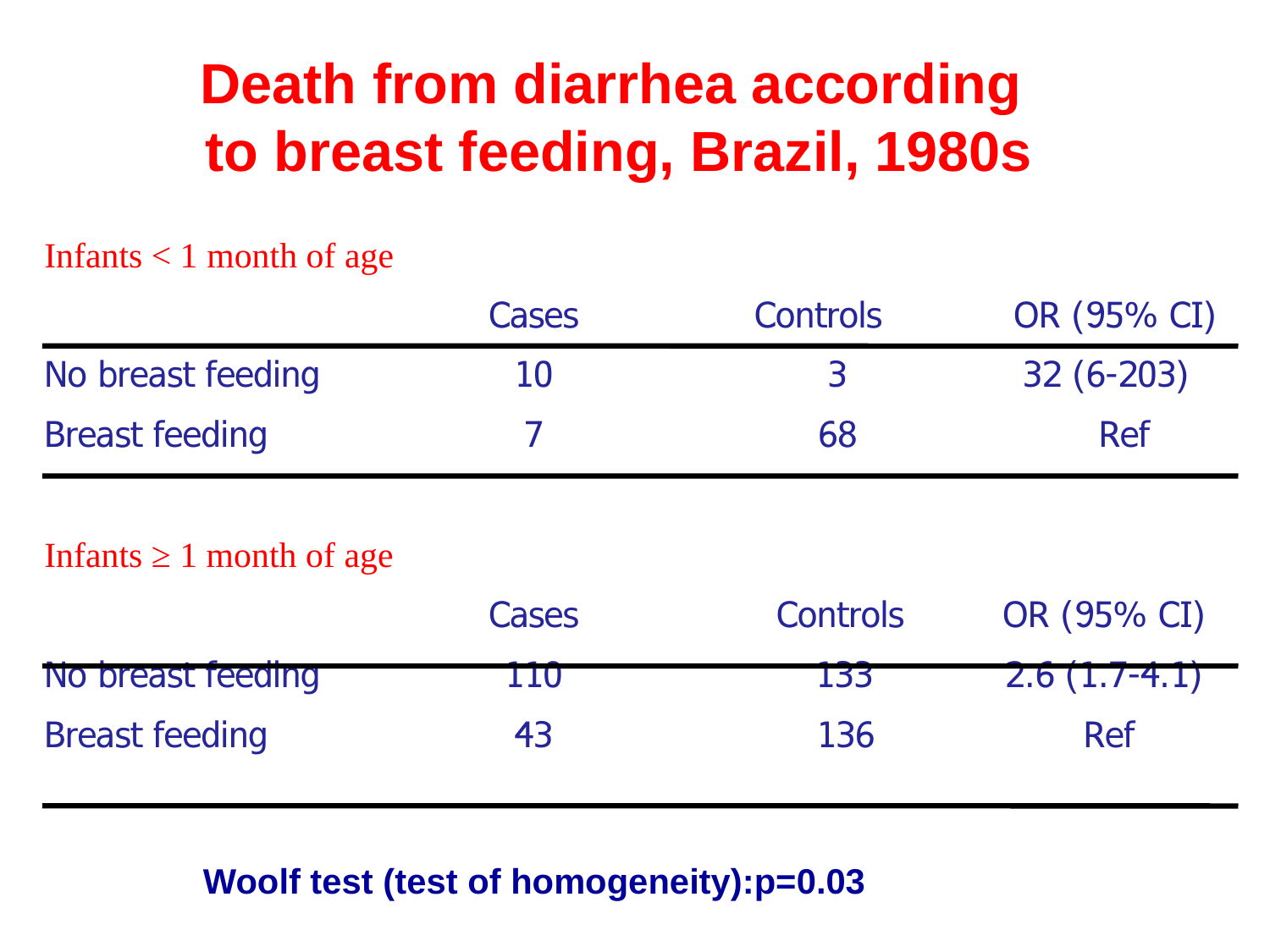

# Death from diarrhea according to breast feeding, Brazil, 1980s
Infants < 1 month of age
	Cases	                Controls            OR (95% CI)
No breast feeding 	10	                         3                32 (6-203)
Breast feeding 	7	                         68                      Ref

Infants ≥ 1 month of age
	Cases	                  Controls         OR (95% CI)
No breast feeding 	110	                       133            2.6 (1.7-4.1)
Breast feeding 	43	                        136                   Ref

Woolf test (test of homogeneity):p=0.03